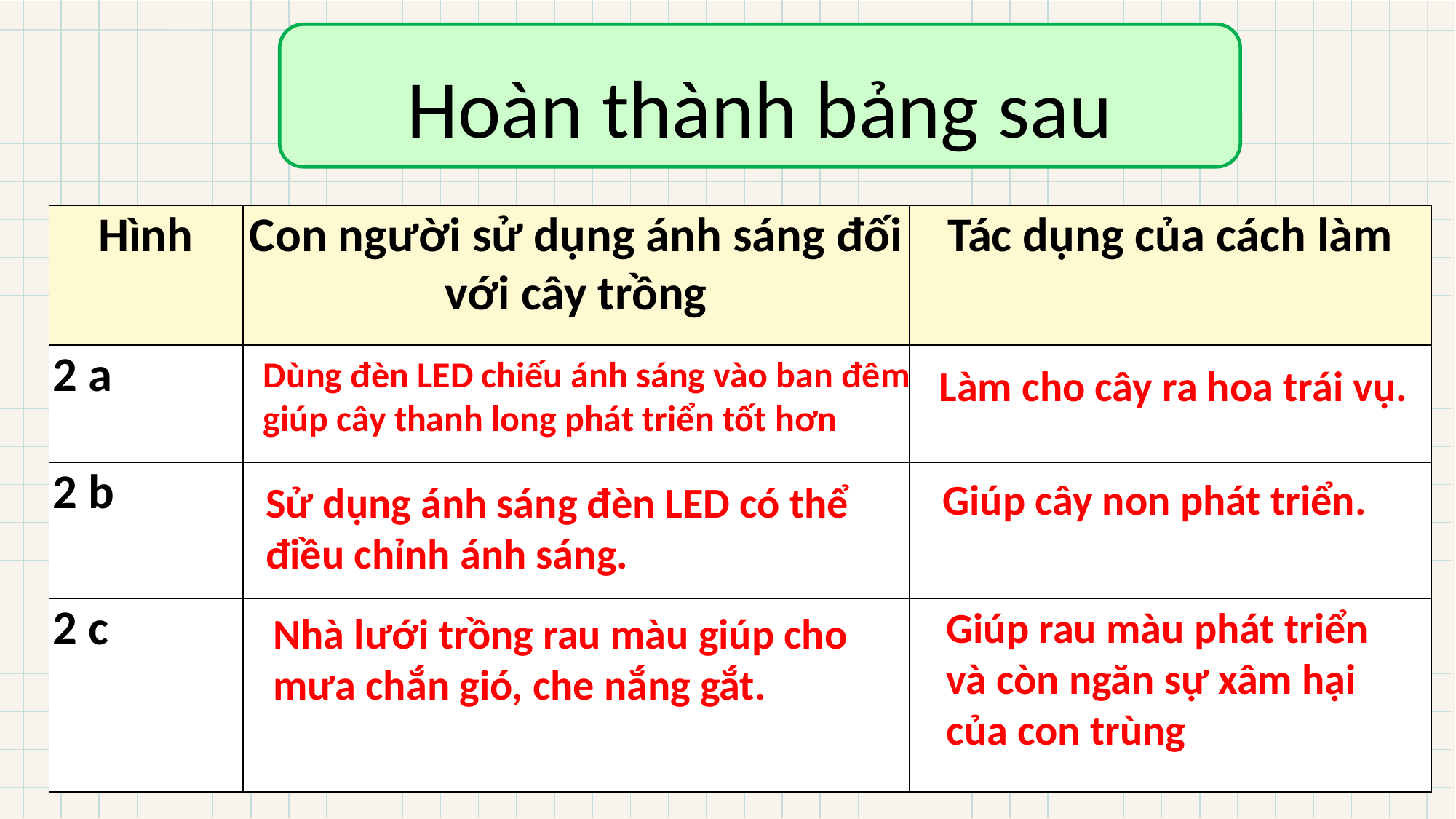

Hoàn thành bảng sau
| Hình | Con người sử dụng ánh sáng đối với cây trồng | Tác dụng của cách làm |
| --- | --- | --- |
| 2 a |  |  |
| 2 b |  |  |
| 2 c |  |  |
Dùng đèn LED chiếu ánh sáng vào ban đêm giúp cây thanh long phát triển tốt hơn
Làm cho cây ra hoa trái vụ.
Giúp cây non phát triển.
Sử dụng ánh sáng đèn LED có thể điều chỉnh ánh sáng.
Giúp rau màu phát triển và còn ngăn sự xâm hại của con trùng
Nhà lưới trồng rau màu giúp cho mưa chắn gió, che nắng gắt.